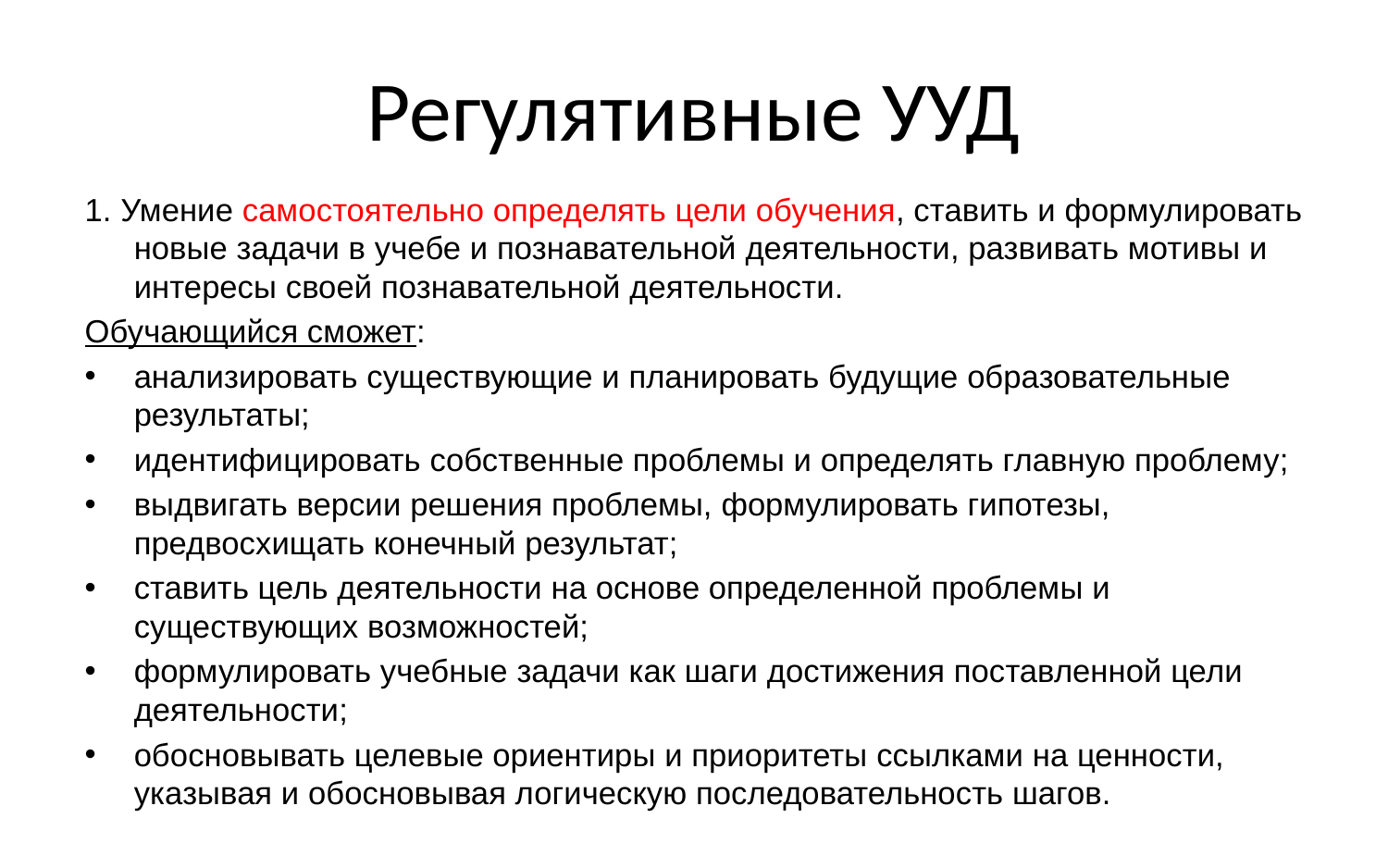

# Регулятивные УУД
1. Умение самостоятельно определять цели обучения, ставить и формулировать новые задачи в учебе и познавательной деятельности, развивать мотивы и интересы своей познавательной деятельности.
Обучающийся сможет:
анализировать существующие и планировать будущие образовательные результаты;
идентифицировать собственные проблемы и определять главную проблему;
выдвигать версии решения проблемы, формулировать гипотезы, предвосхищать конечный результат;
ставить цель деятельности на основе определенной проблемы и существующих возможностей;
формулировать учебные задачи как шаги достижения поставленной цели деятельности;
обосновывать целевые ориентиры и приоритеты ссылками на ценности, указывая и обосновывая логическую последовательность шагов.